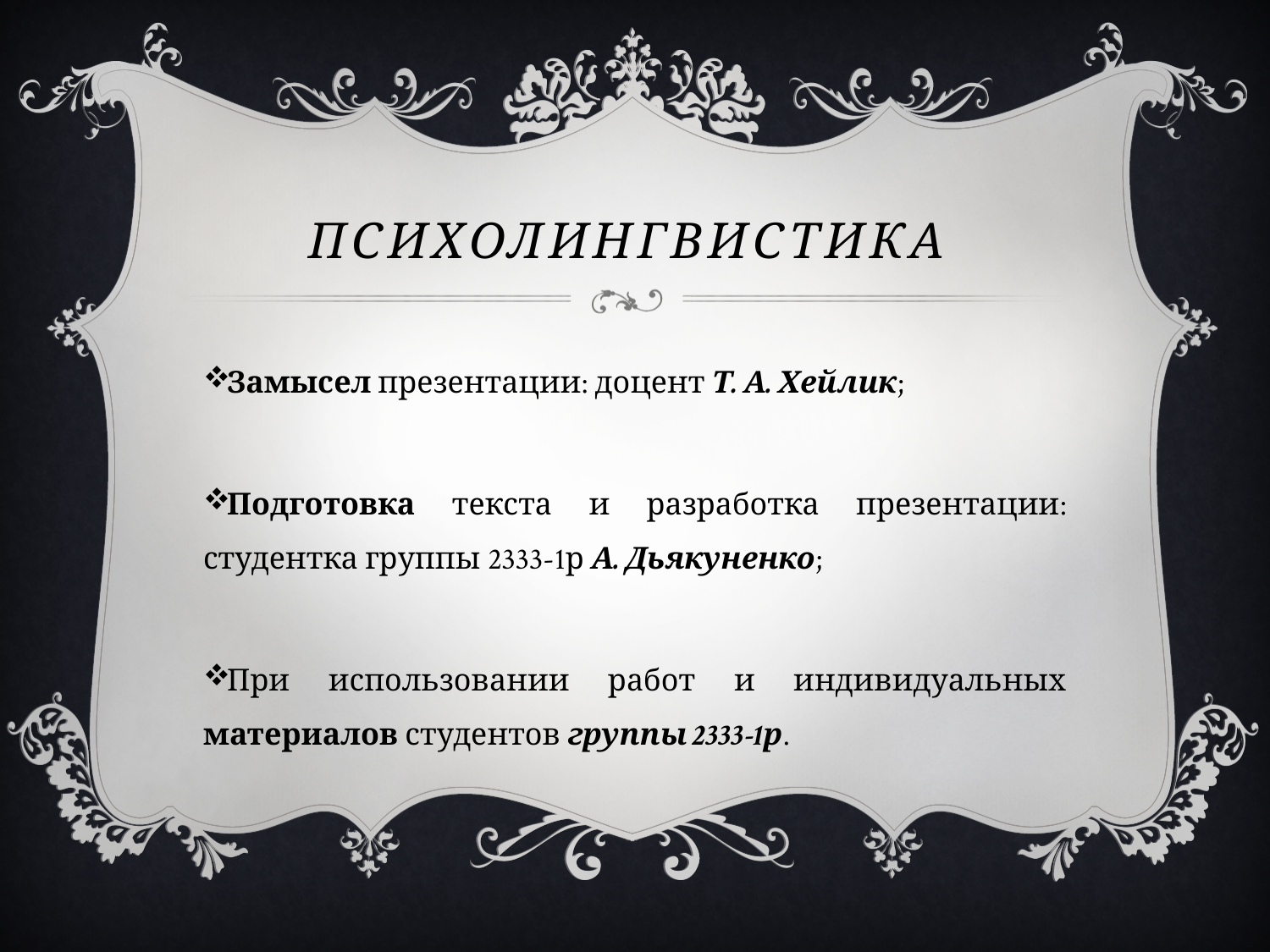

# Психолингвистика
Замысел презентации: доцент Т. А. Хейлик;

Подготовка текста и разработка презентации: студентка группы 2333-1р А. Дьякуненко;

При использовании работ и индивидуальных материалов студентов группы 2333-1р.